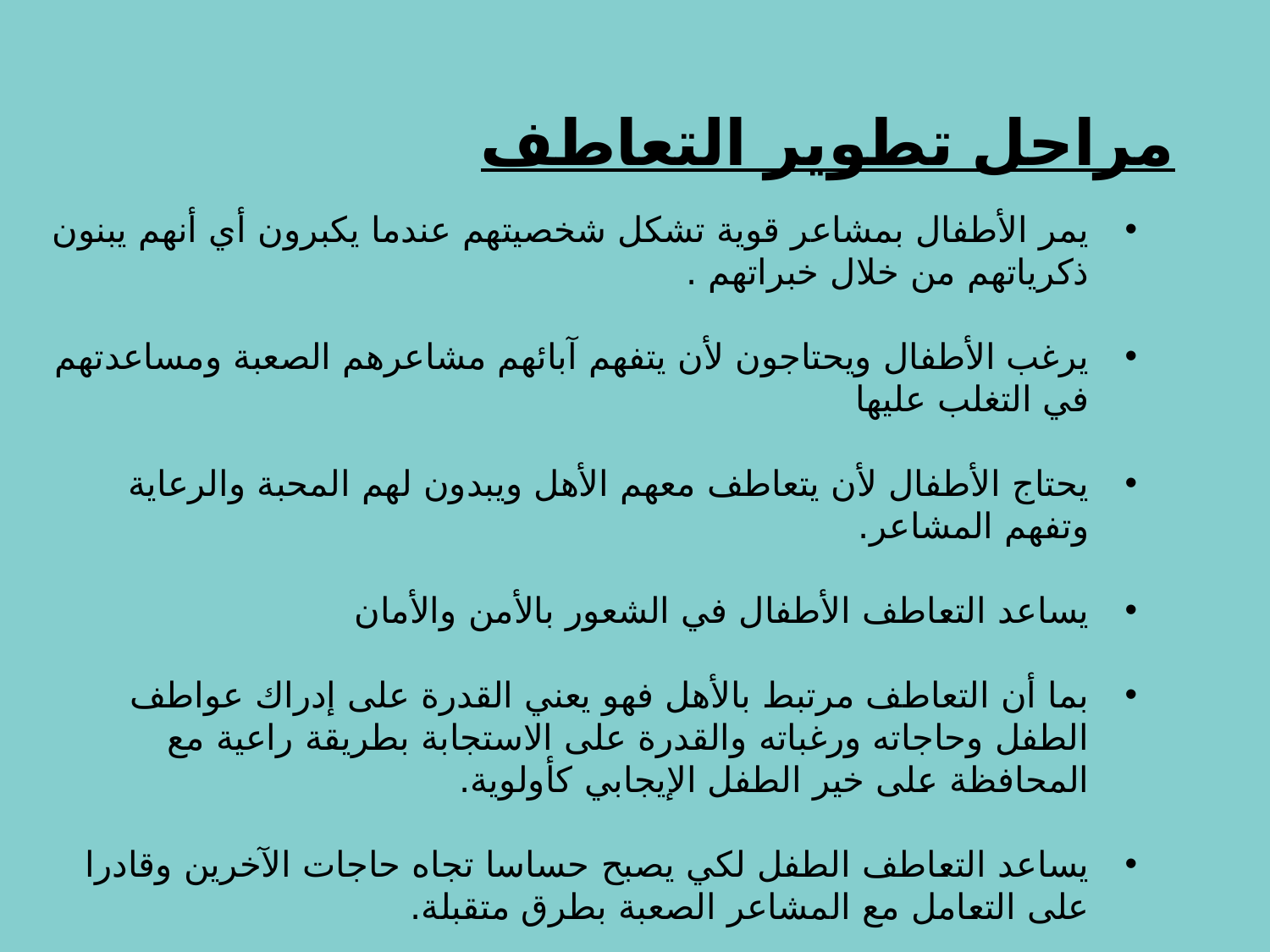

# مراحل تطوير التعاطف

يمر الأطفال بمشاعر قوية تشكل شخصيتهم عندما يكبرون أي أنهم يبنون ذكرياتهم من خلال خبراتهم .

يرغب الأطفال ويحتاجون لأن يتفهم آبائهم مشاعرهم الصعبة ومساعدتهم في التغلب عليها

يحتاج الأطفال لأن يتعاطف معهم الأهل ويبدون لهم المحبة والرعاية وتفهم المشاعر.

يساعد التعاطف الأطفال في الشعور بالأمن والأمان

بما أن التعاطف مرتبط بالأهل فهو يعني القدرة على إدراك عواطف الطفل وحاجاته ورغباته والقدرة على الاستجابة بطريقة راعية مع المحافظة على خير الطفل الإيجابي كأولوية.

يساعد التعاطف الطفل لكي يصبح حساسا تجاه حاجات الآخرين وقادرا على التعامل مع المشاعر الصعبة بطرق متقبلة.